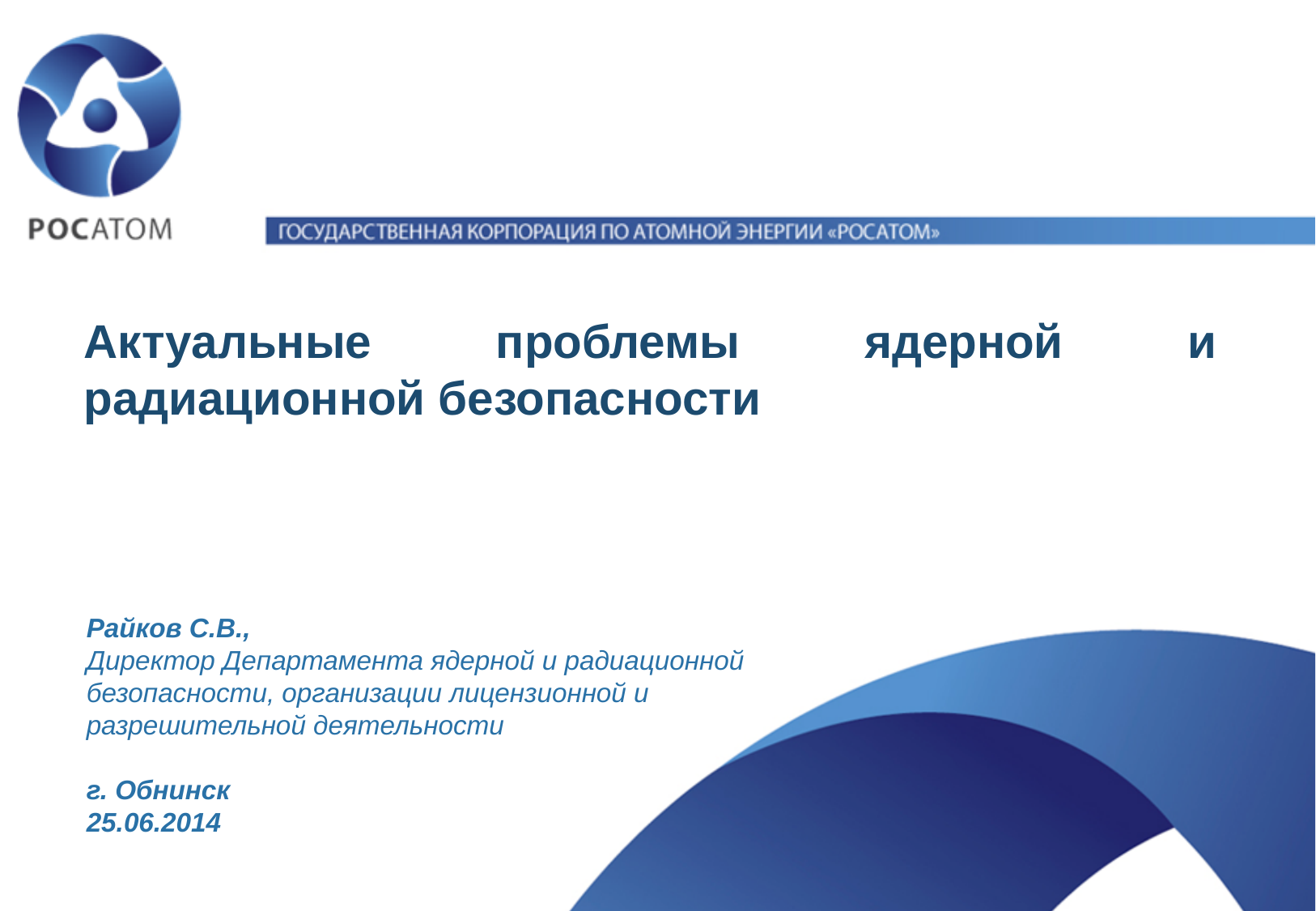

Актуальные проблемы ядерной и радиационной безопасности
Райков С.В.,
Директор Департамента ядерной и радиационной безопасности, организации лицензионной и разрешительной деятельности

г. Обнинск
25.06.2014